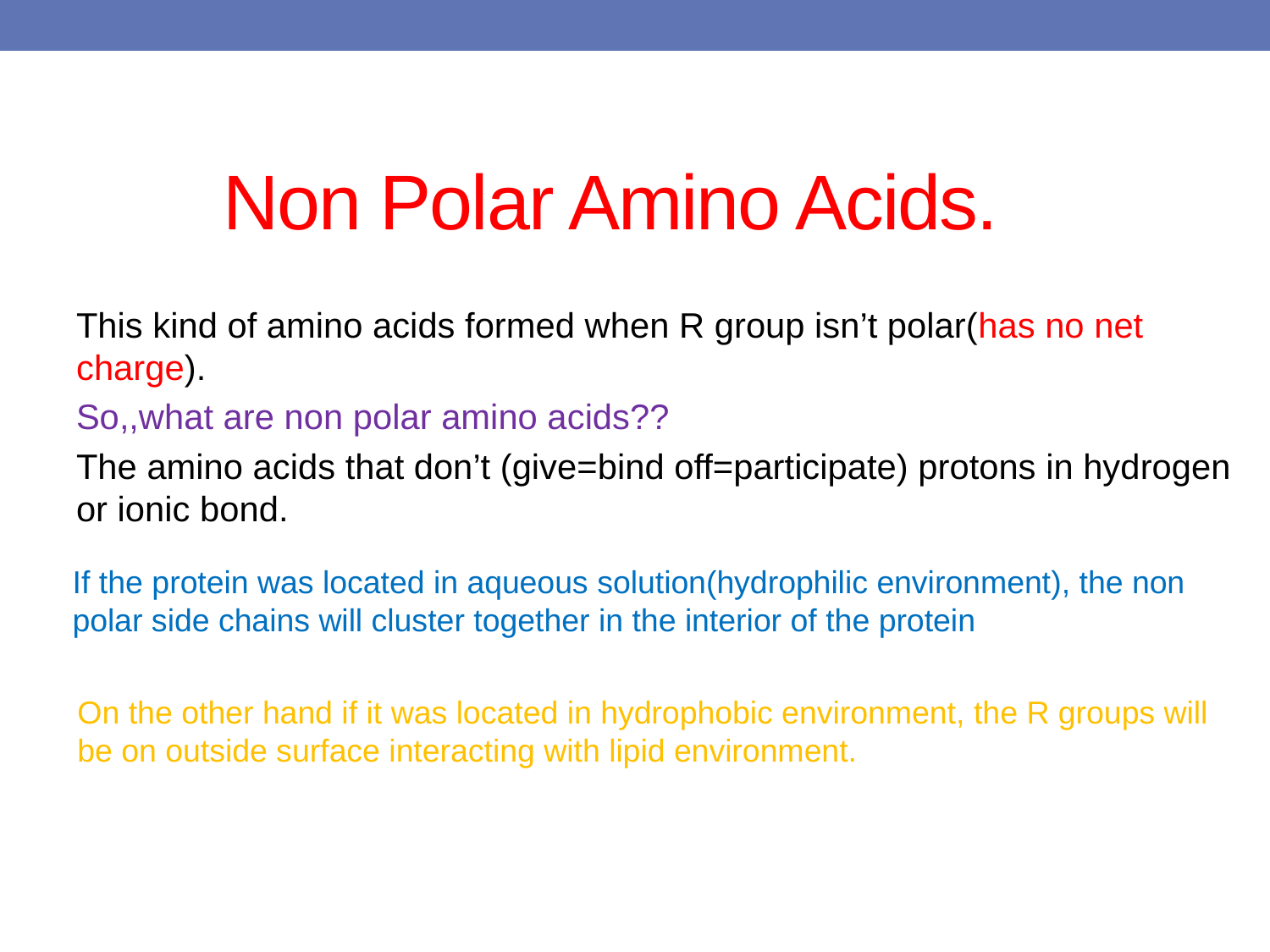

# Non Polar Amino Acids.
This kind of amino acids formed when R group isn’t polar(has no net charge).
So,,what are non polar amino acids??
The amino acids that don’t (give=bind off=participate) protons in hydrogen or ionic bond.

If the protein was located in aqueous solution(hydrophilic environment), the non polar side chains will cluster together in the interior of the protein
On the other hand if it was located in hydrophobic environment, the R groups will be on outside surface interacting with lipid environment.